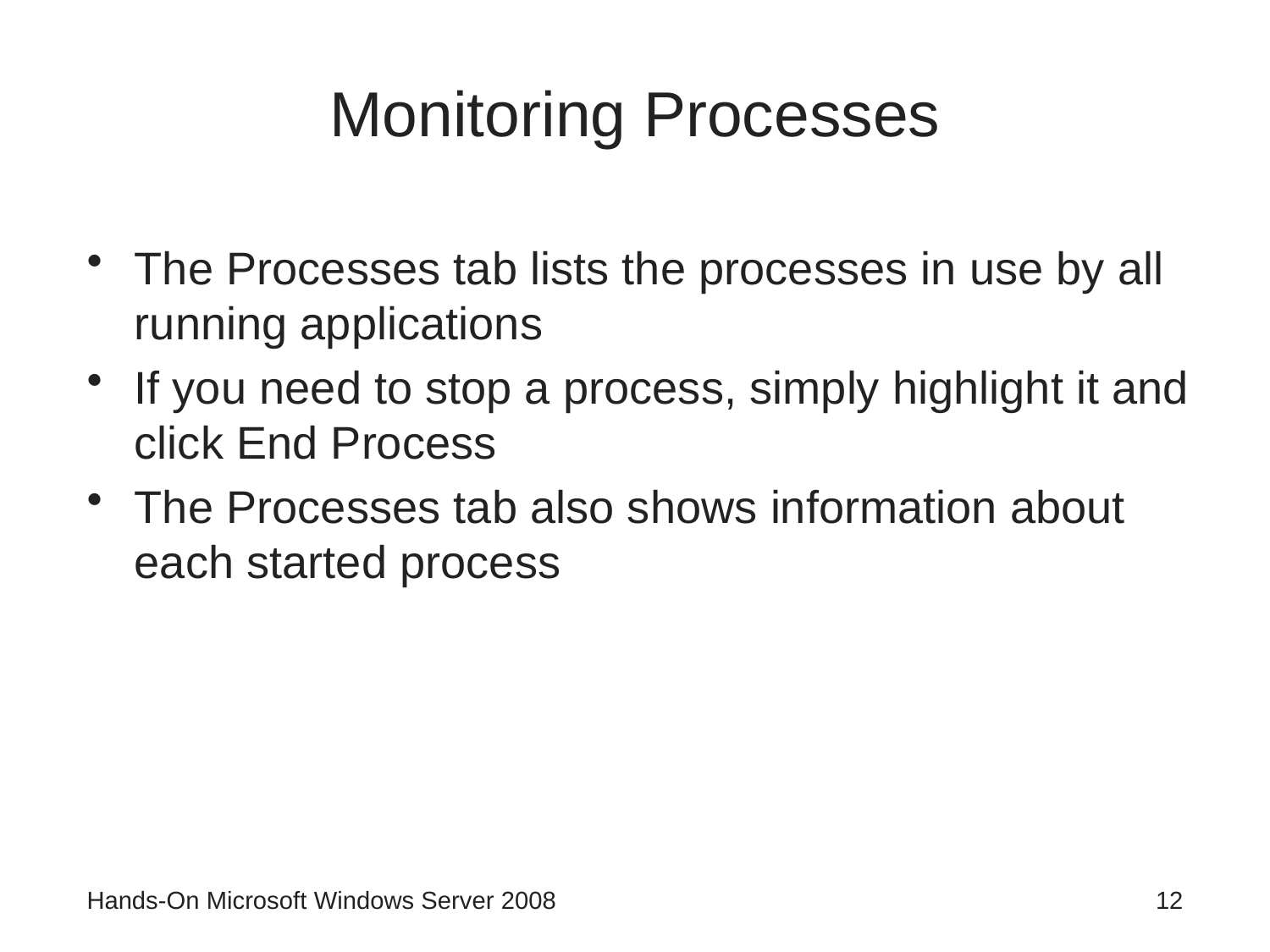

# Monitoring Processes
The Processes tab lists the processes in use by all running applications
If you need to stop a process, simply highlight it and click End Process
The Processes tab also shows information about each started process
Hands-On Microsoft Windows Server 2008
12